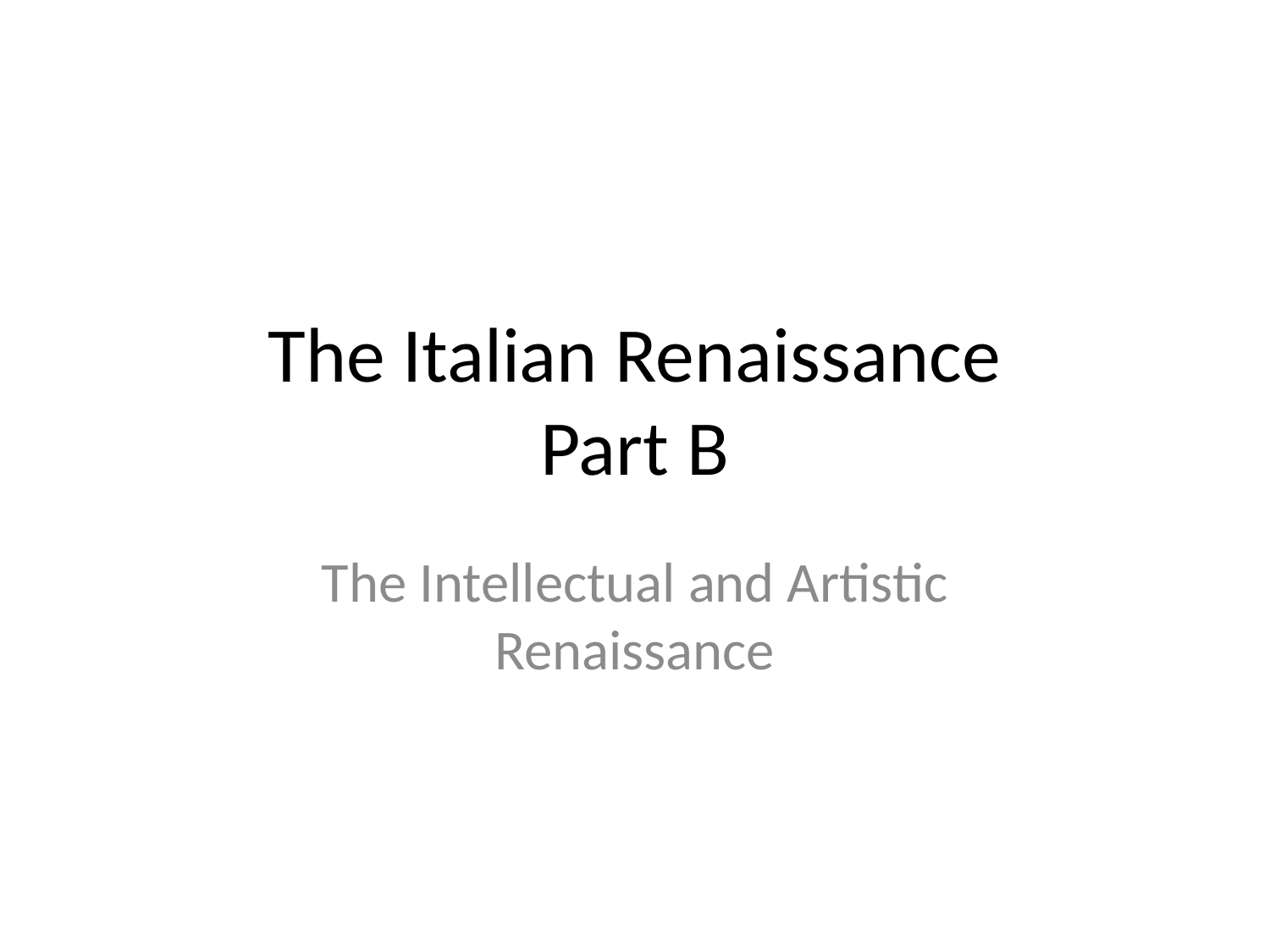

# The Italian Renaissance Part B
The Intellectual and Artistic Renaissance